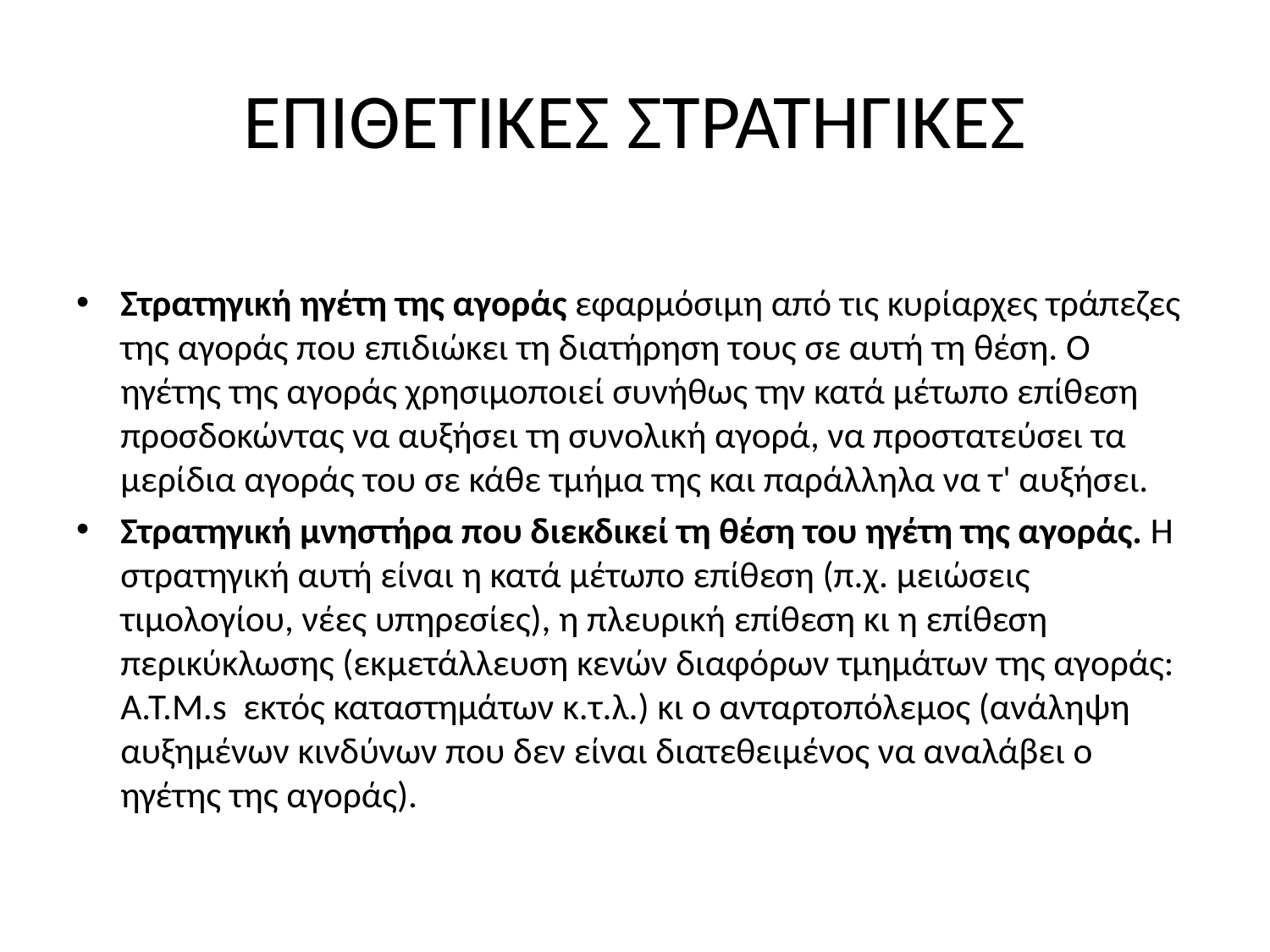

# ΕΠΙΘΕΤΙΚΕΣ ΣΤΡΑΤΗΓΙΚΕΣ

Στρατηγική ηγέτη της αγοράς εφαρμόσιμη από τις κυρίαρχες τράπεζες της αγοράς που επιδιώκει τη διατήρηση τους σε αυτή τη θέση. Ο ηγέτης της αγοράς χρησιμοποιεί συνήθως την κατά μέτωπο επίθεση προσδοκώντας να αυξήσει τη συνολική αγορά, να προστατεύσει τα μερίδια αγοράς του σε κάθε τμήμα της και παράλληλα να τ' αυξήσει.
Στρατηγική μνηστήρα που διεκδικεί τη θέση του ηγέτη της αγοράς. Η στρατηγική αυτή είναι η κατά μέτωπο επίθεση (π.χ. μειώσεις τιμολογίου, νέες υπηρεσίες), η πλευρική επίθεση κι η επίθεση περικύκλωσης (εκμετάλλευση κενών διαφόρων τμημάτων της αγοράς: A.T.M.s  εκτός καταστημάτων κ.τ.λ.) κι ο ανταρτοπόλεμος (ανάληψη αυξημένων κινδύνων που δεν είναι διατεθειμένος να αναλάβει ο ηγέτης της αγοράς).